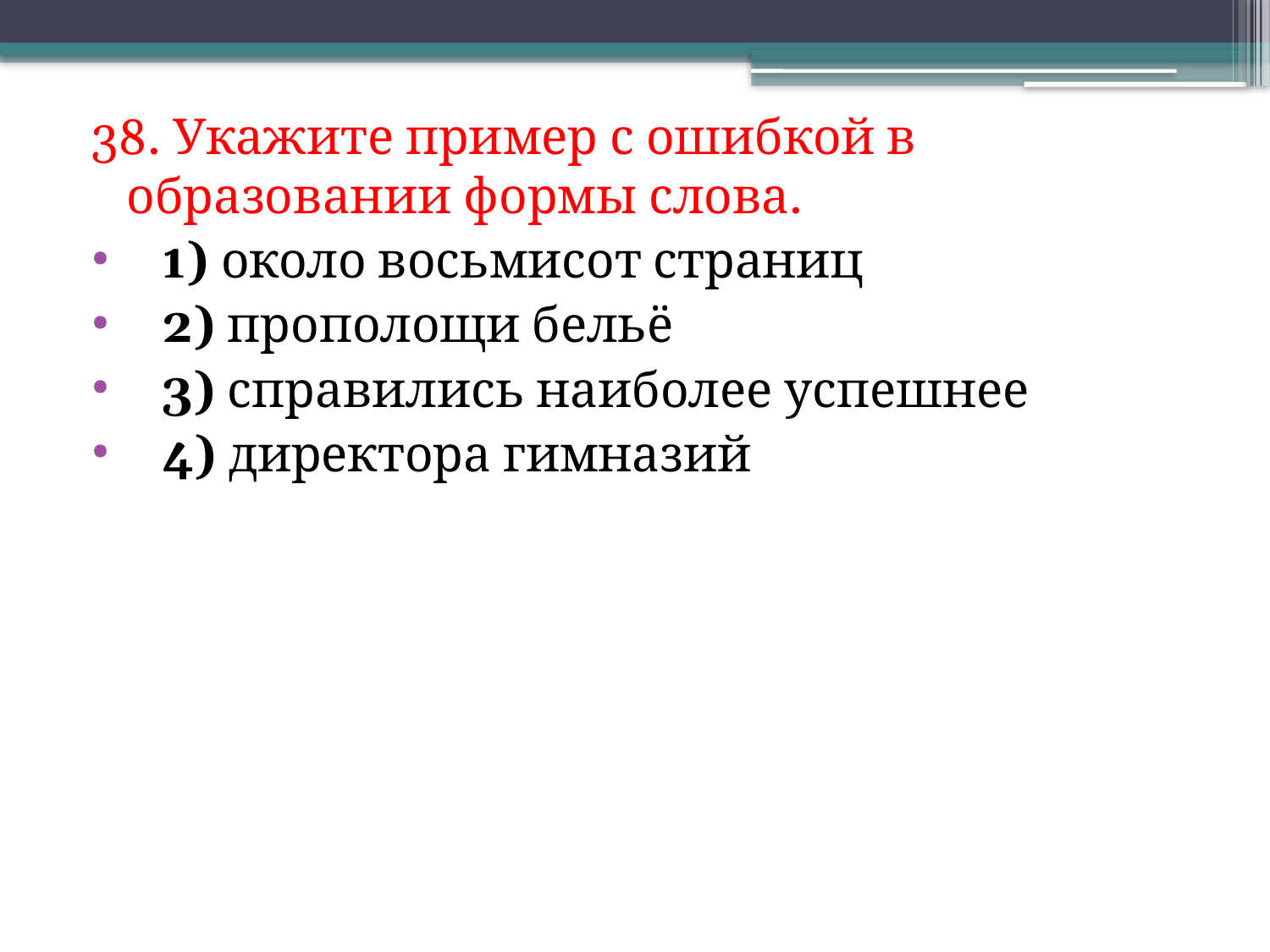

38. Укажите пример с ошибкой в образовании формы слова.
   1) около восьмисот страниц
   2) прополощи бельё
   3) справились наиболее успешнее
   4) директора гимназий